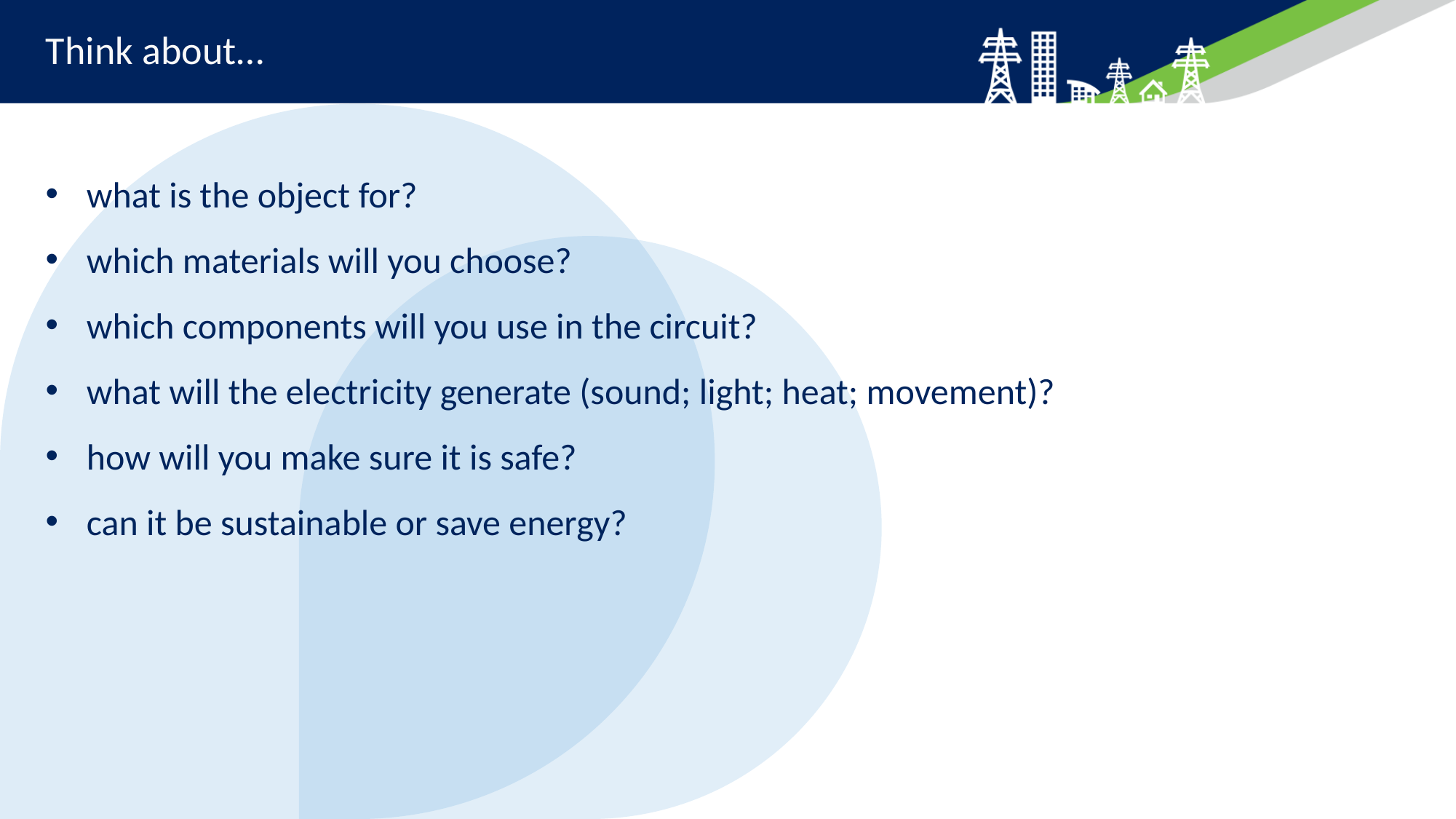

# Think about…

what is the object for?
which materials will you choose?
which components will you use in the circuit?
what will the electricity generate (sound; light; heat; movement)?
how will you make sure it is safe?
can it be sustainable or save energy?